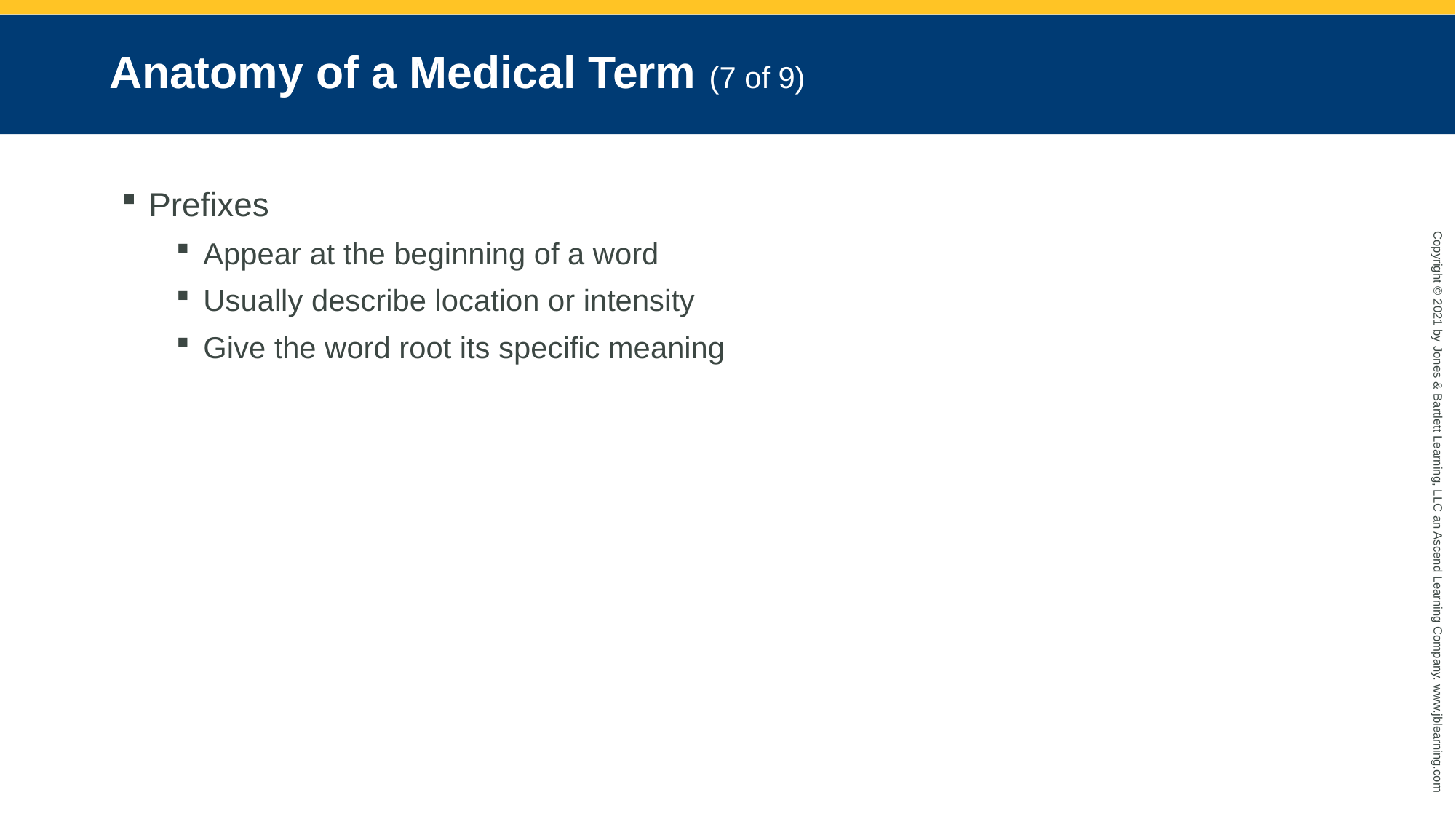

# Anatomy of a Medical Term (7 of 9)
Prefixes
Appear at the beginning of a word
Usually describe location or intensity
Give the word root its specific meaning